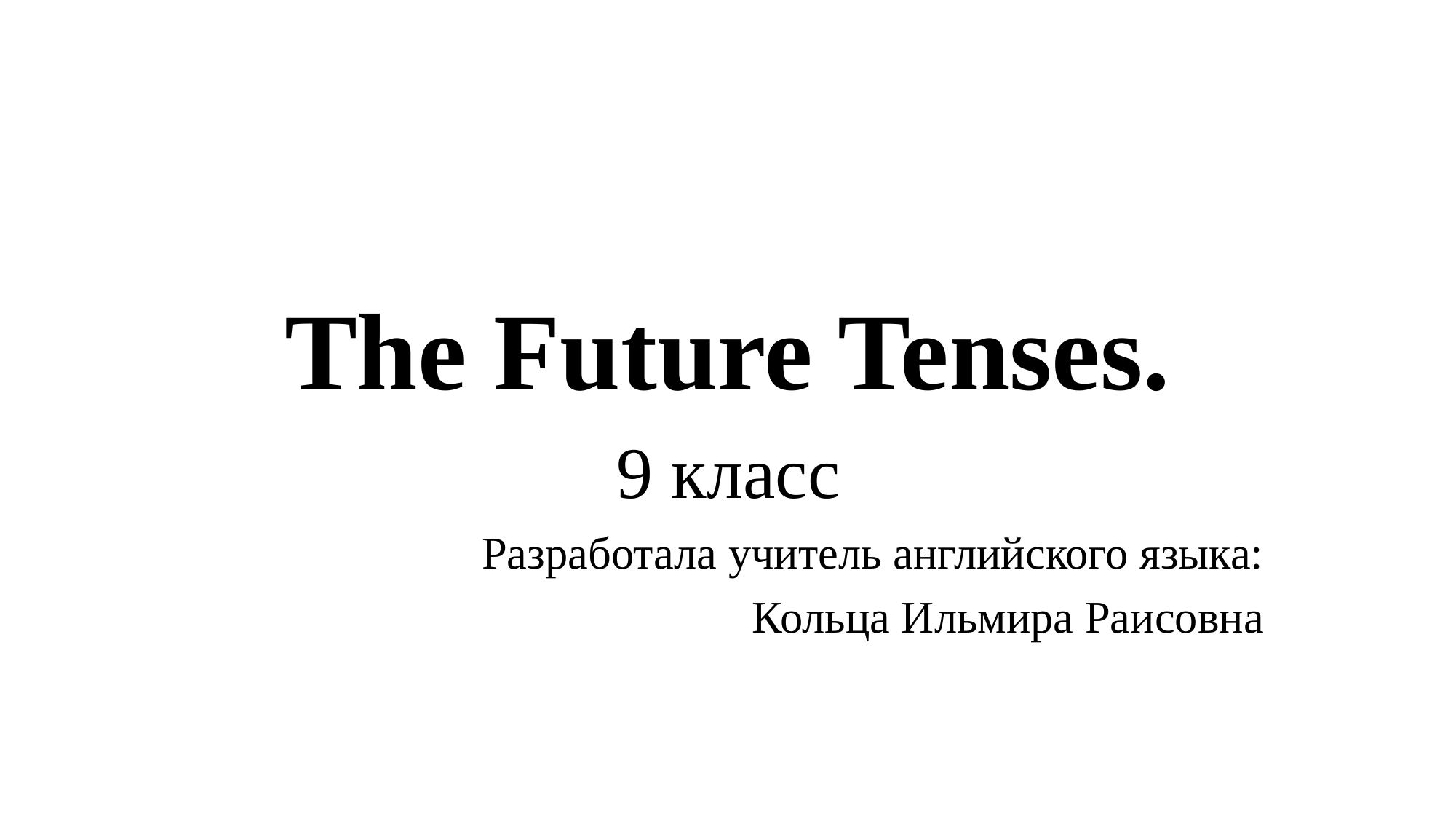

# The Future Tenses.
9 класс
Разработала учитель английского языка:
Кольца Ильмира Раисовна